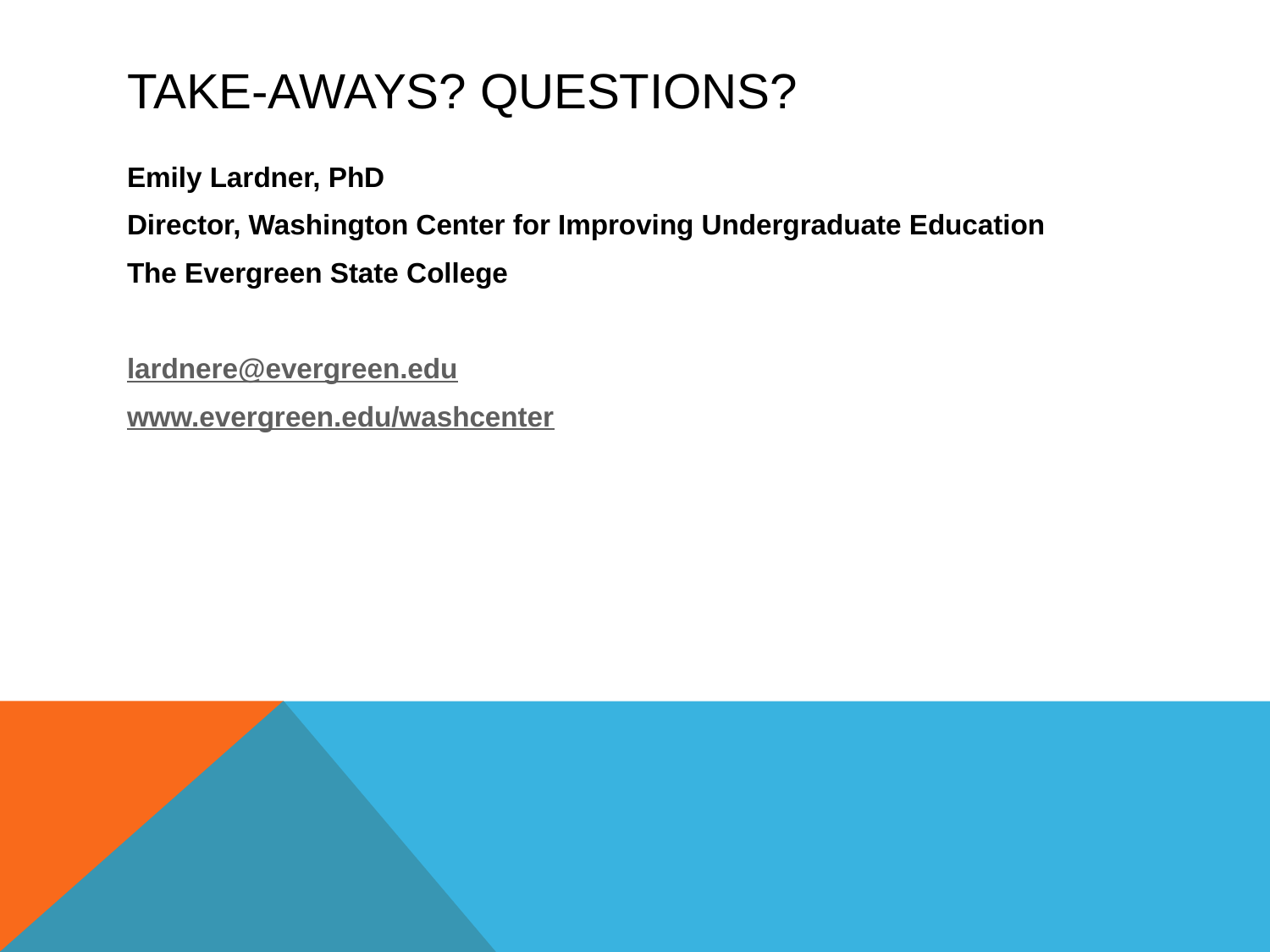

# Take-aways? Questions?
Emily Lardner, PhD
Director, Washington Center for Improving Undergraduate Education
The Evergreen State College

lardnere@evergreen.edu
www.evergreen.edu/washcenter